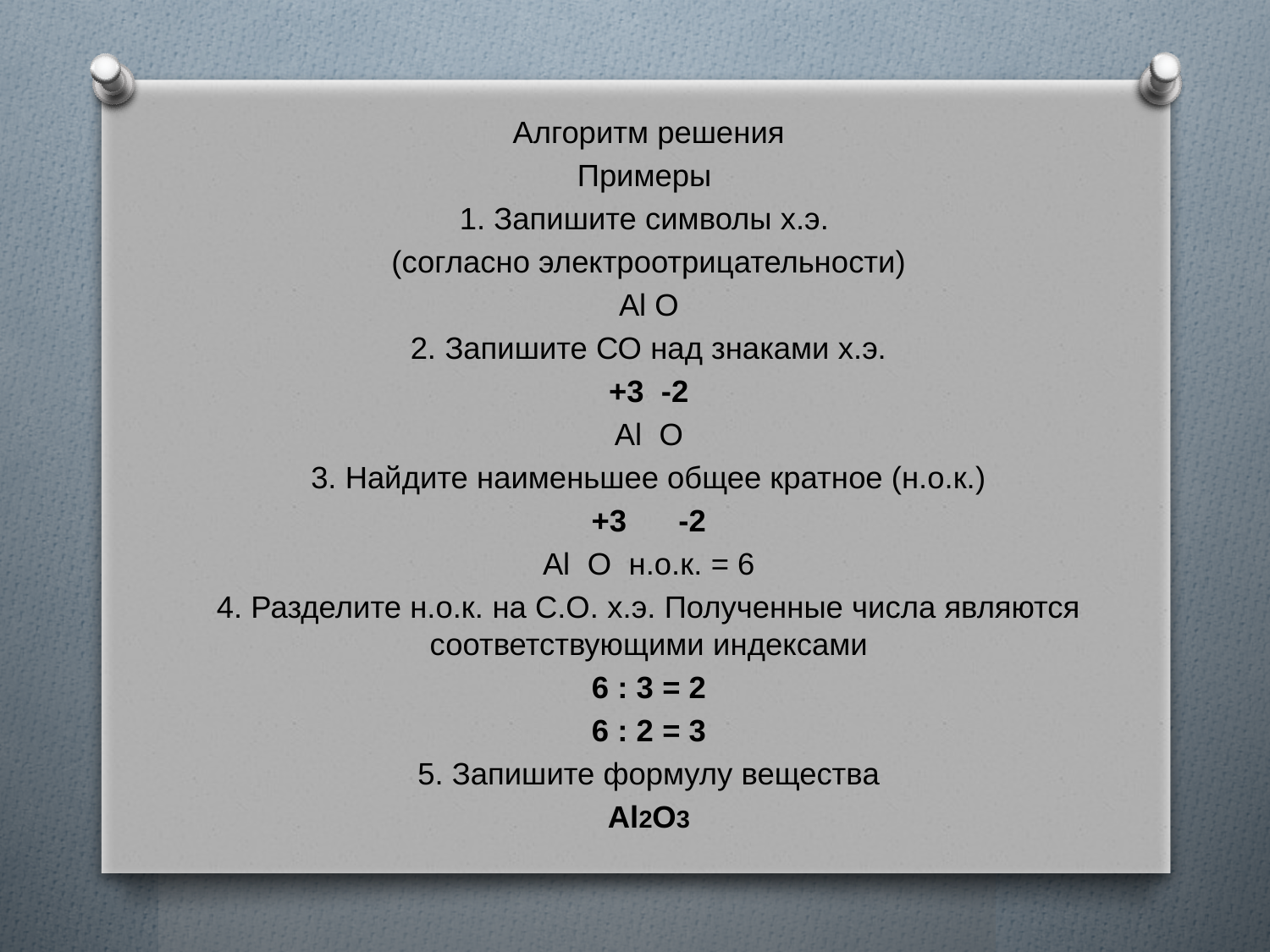

Алгоритм решения
Примеры
1. Запишите символы х.э.
(согласно электроотрицательности)
Al О
2. Запишите СО над знаками х.э.
+3  -2
Al  О
3. Найдите наименьшее общее кратное (н.о.к.)
+3      -2
Al  О  н.о.к. = 6
4. Разделите н.о.к. на С.О. х.э. Полученные числа являются соответствующими индексами
6 : 3 = 2
6 : 2 = 3
5. Запишите формулу вещества
Al2О3